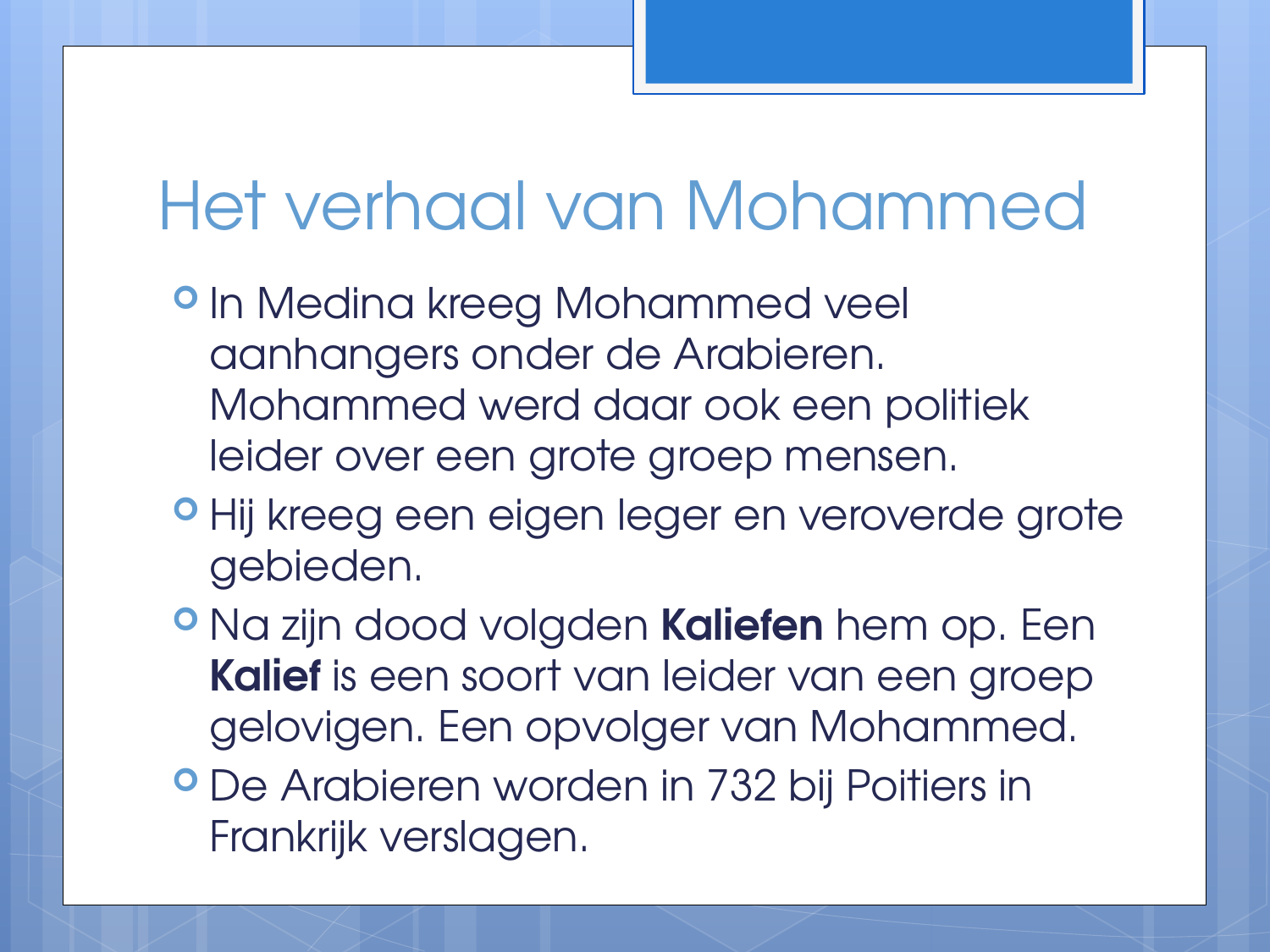

# Het verhaal van Mohammed

In Medina kreeg Mohammed veel aanhangers onder de Arabieren. Mohammed werd daar ook een politiek leider over een grote groep mensen.
Hij kreeg een eigen leger en veroverde grote gebieden.
Na zijn dood volgden Kaliefen hem op. Een Kalief is een soort van leider van een groep gelovigen. Een opvolger van Mohammed.
De Arabieren worden in 732 bij Poitiers in Frankrijk verslagen.